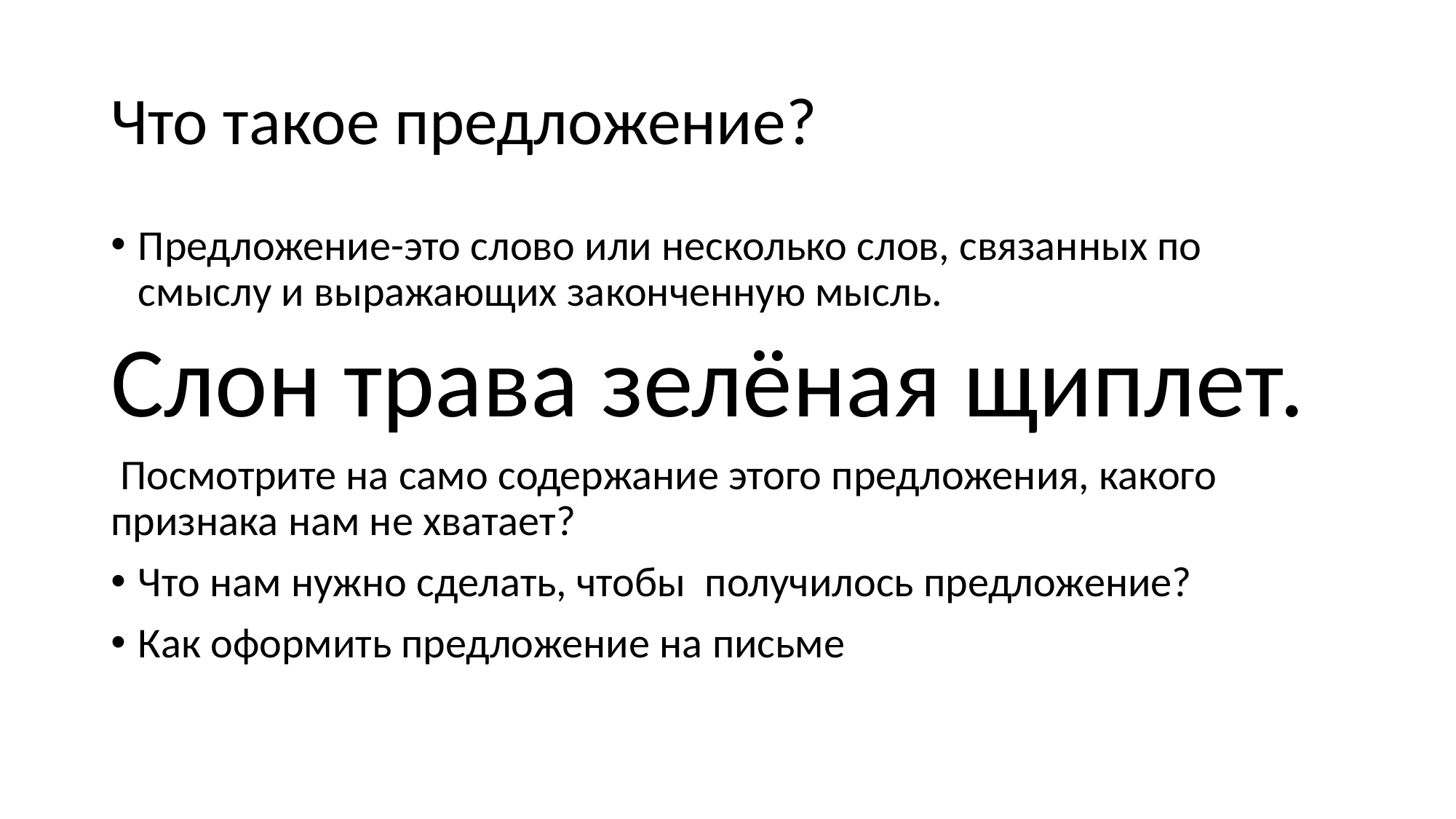

# Что такое предложение?
Предложение-это слово или несколько слов, связанных по смыслу и выражающих законченную мысль.
Слон трава зелёная щиплет.
 Посмотрите на само содержание этого предложения, какого признака нам не хватает?
Что нам нужно сделать, чтобы  получилось предложение?
Как оформить предложение на письме